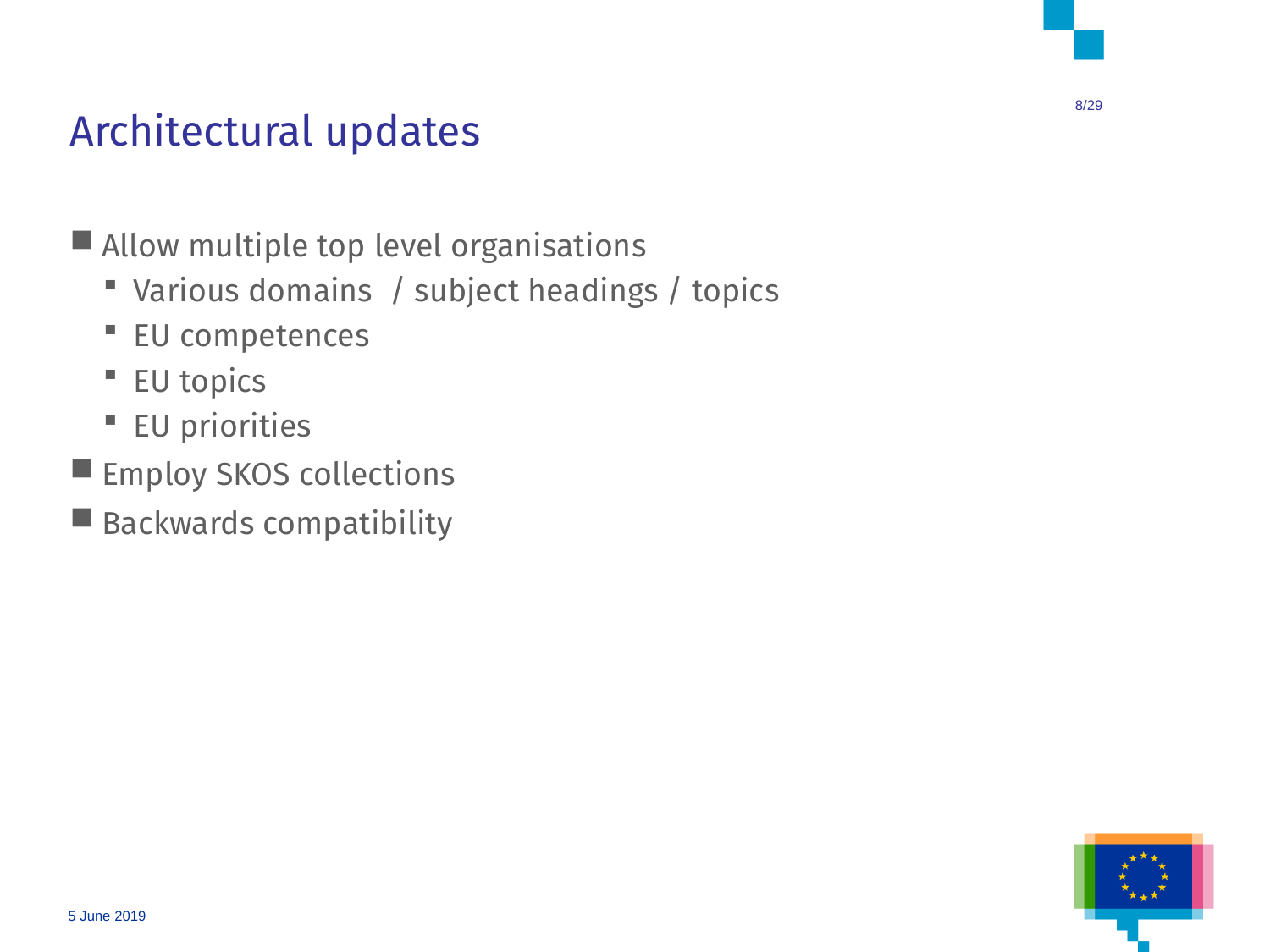

8/29
# Architectural updates
Allow multiple top level organisations
Various domains  / subject headings / topics
EU competences
EU topics
EU priorities
Employ SKOS collections
Backwards compatibility
5 June 2019